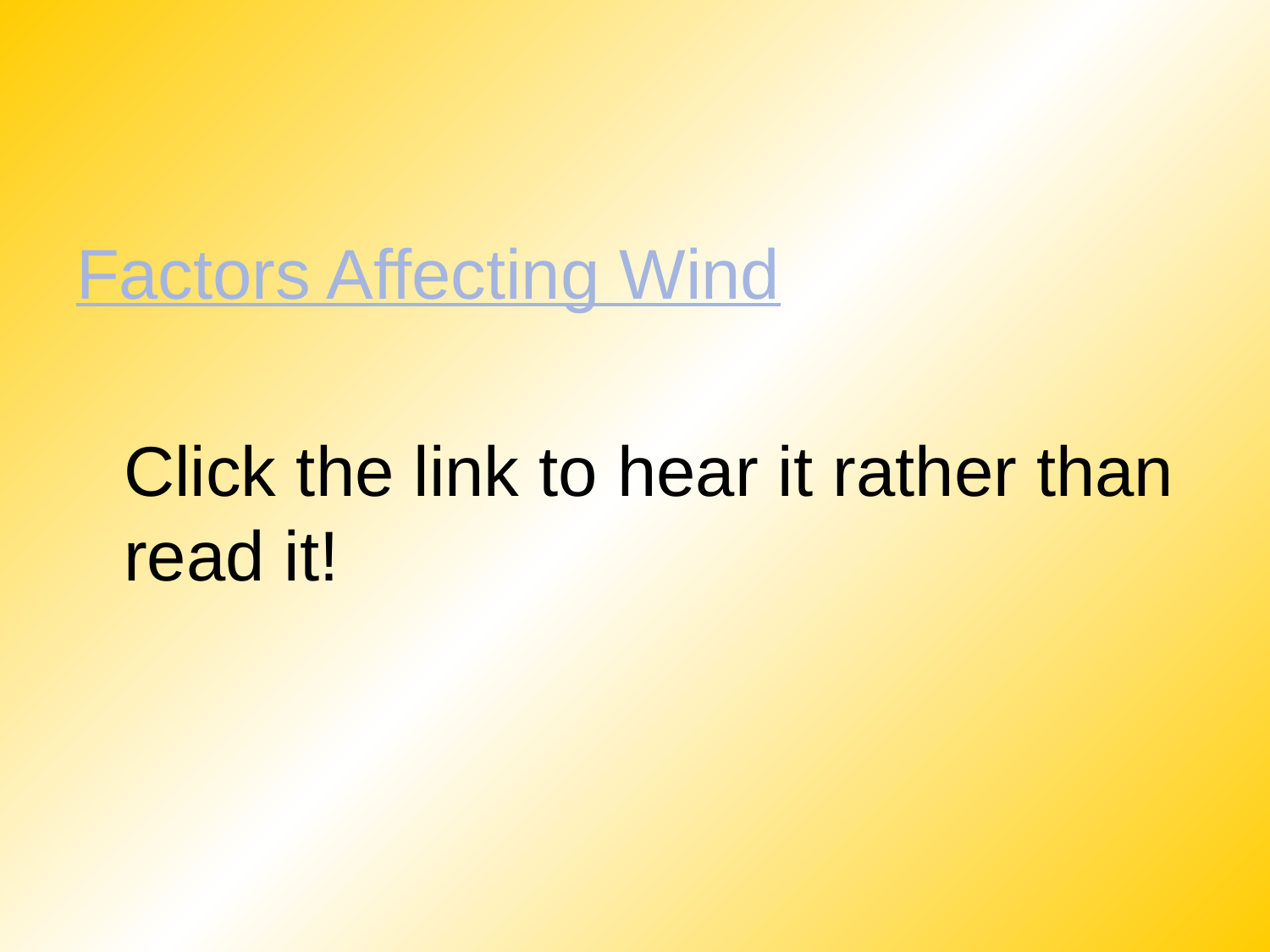

#
Factors Affecting Wind

	Click the link to hear it rather than read it!